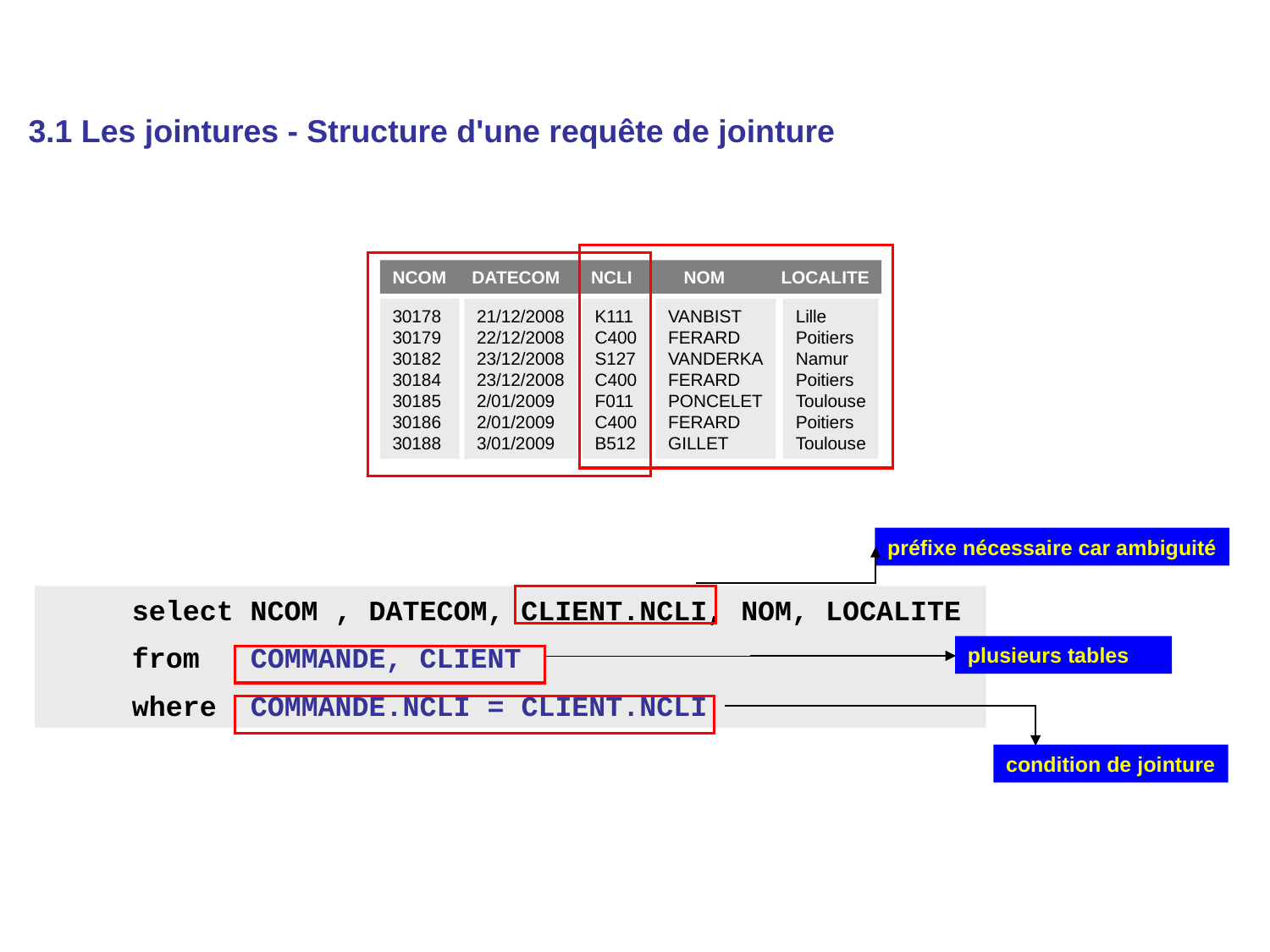

3.1 Les jointures - Structure d'une requête de jointure

NCOM	DATECOM	NCLI	NOM	 LOCALITE
30178
30179
30182
30184
30185
30186
30188
21/12/2008
22/12/2008
23/12/2008
23/12/2008
2/01/2009
2/01/2009
3/01/2009
K111
C400
S127
C400
F011
C400
B512
VANBIST
FERARD
VANDERKA
FERARD
PONCELET
FERARD
GILLET
Lille
Poitiers
Namur
Poitiers
Toulouse
Poitiers
Toulouse
préfixe nécessaire car ambiguité
     select NCOM , DATECOM, CLIENT.NCLI, NOM, LOCALITE
     from   COMMANDE, CLIENT
     where  COMMANDE.NCLI = CLIENT.NCLI

plusieurs tables

condition de jointure